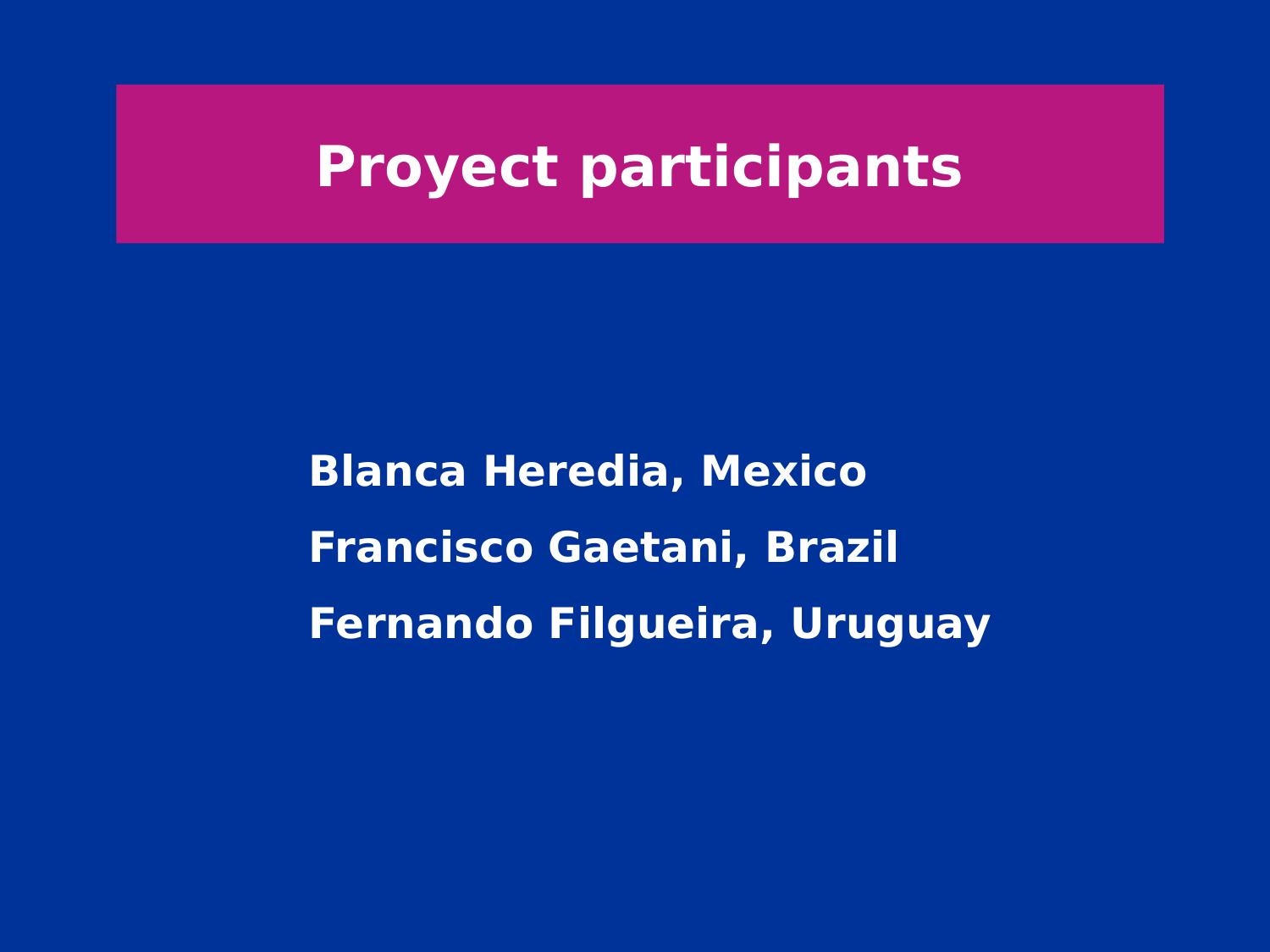

# Proyect participants
Blanca Heredia, Mexico
Francisco Gaetani, Brazil
Fernando Filgueira, Uruguay